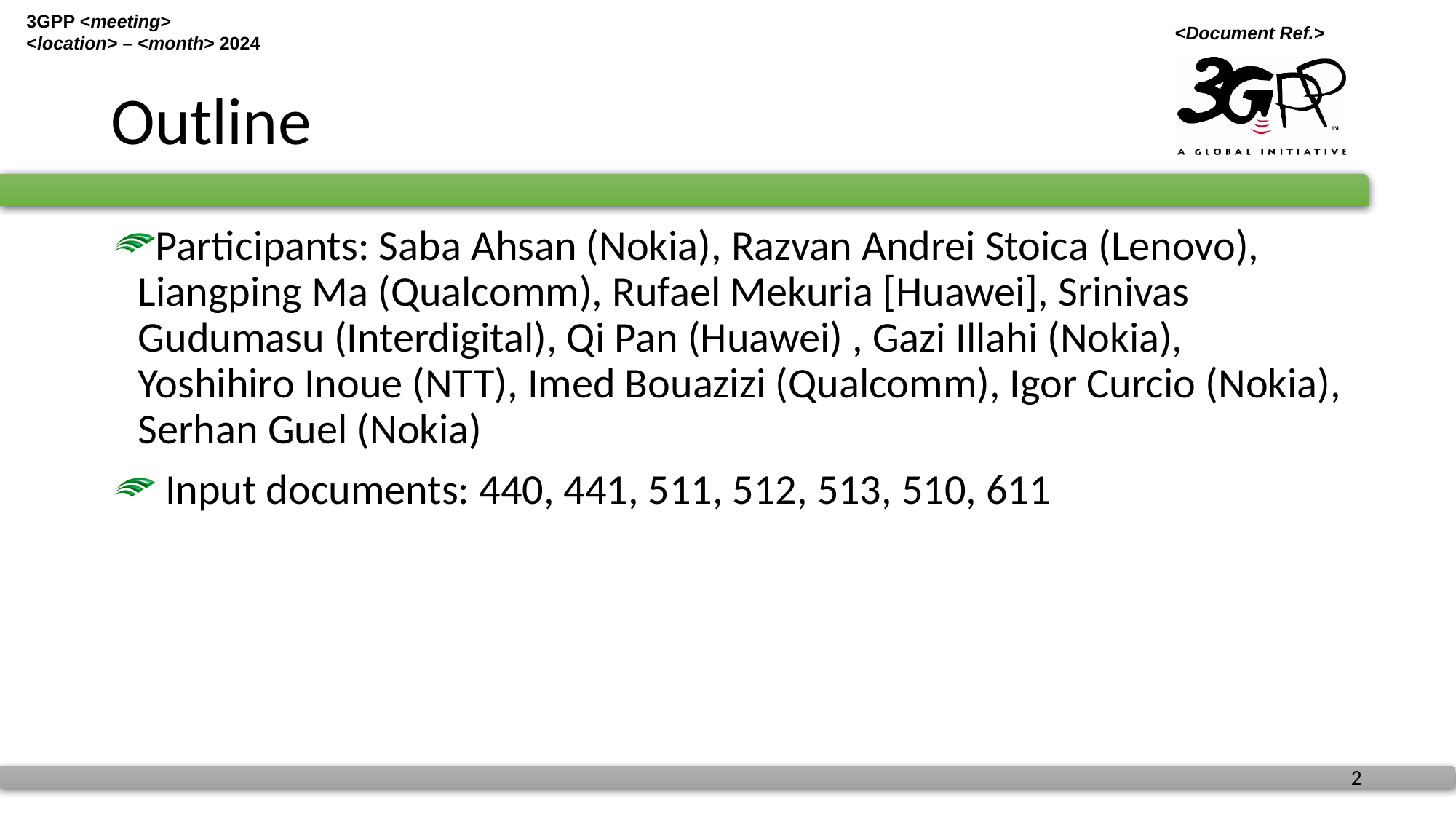

# Outline
Participants: Saba Ahsan (Nokia), Razvan Andrei Stoica (Lenovo), Liangping Ma (Qualcomm), Rufael Mekuria [Huawei], Srinivas Gudumasu (Interdigital), Qi Pan (Huawei) , Gazi Illahi (Nokia), Yoshihiro Inoue (NTT), Imed Bouazizi (Qualcomm), Igor Curcio (Nokia), Serhan Guel (Nokia)
 Input documents: 440, 441, 511, 512, 513, 510, 611